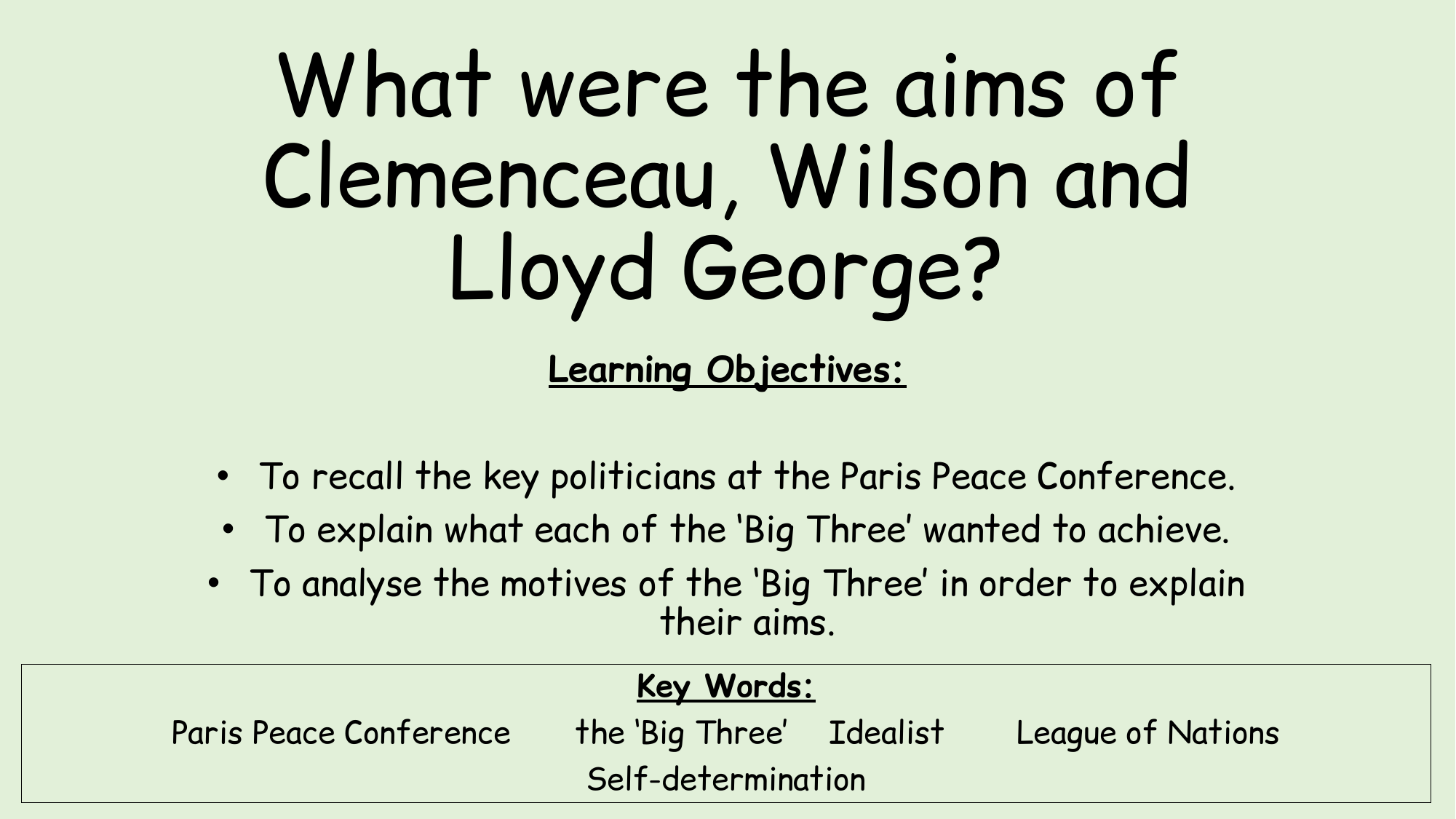

# What were the aims of Clemenceau, Wilson and Lloyd George?
Learning Objectives:

To recall the key politicians at the Paris Peace Conference.
To explain what each of the ‘Big Three’ wanted to achieve.
To analyse the motives of the ‘Big Three’ in order to explain their aims.
Key Words:
Paris Peace Conference       the ‘Big Three’   	Idealist	League of Nations
Self-determination